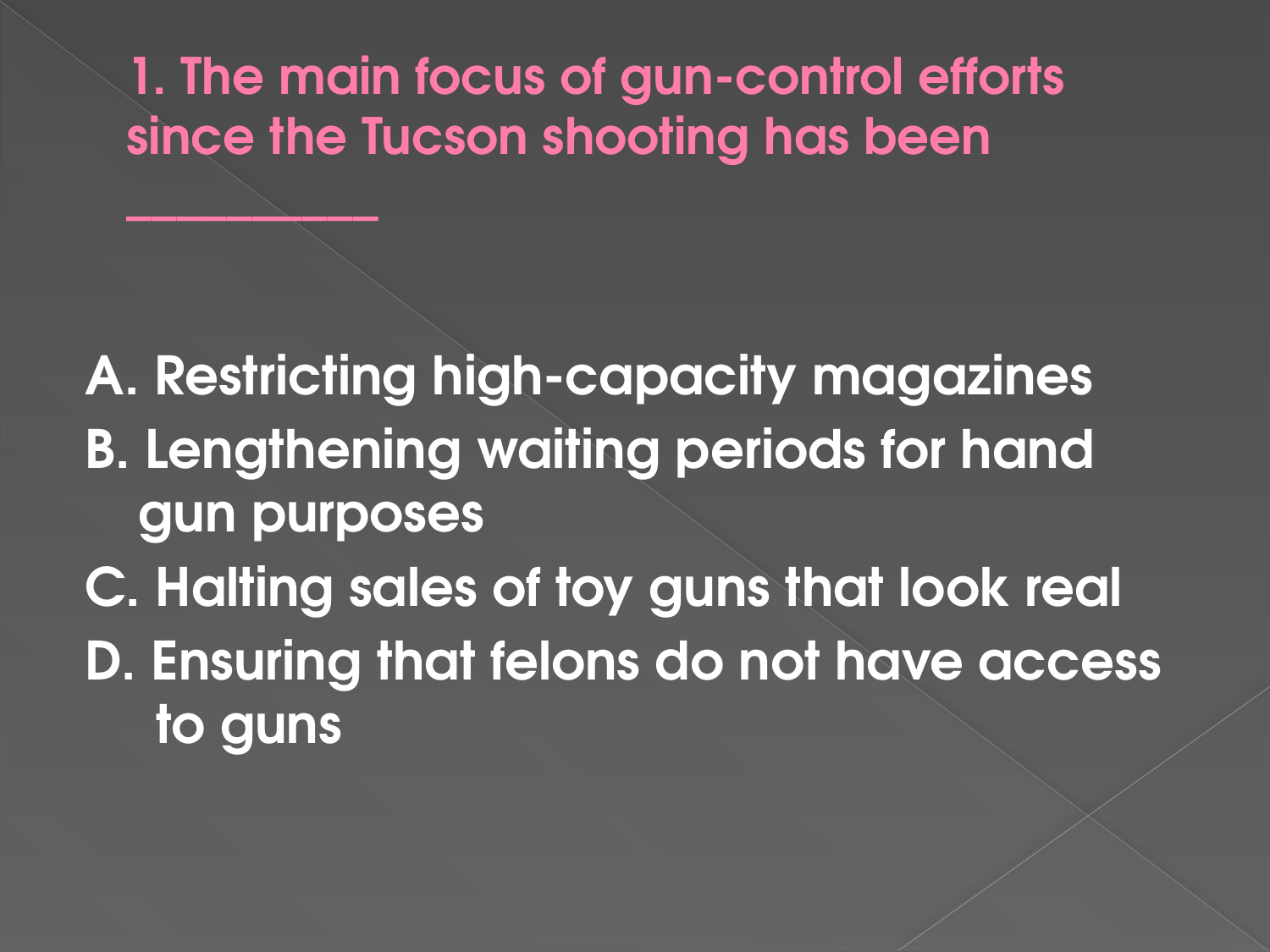

# 1. The main focus of gun-control efforts since the Tucson shooting has been __________

A. Restricting high-capacity magazines
B. Lengthening waiting periods for hand gun purposes
C. Halting sales of toy guns that look real
D. Ensuring that felons do not have access to guns